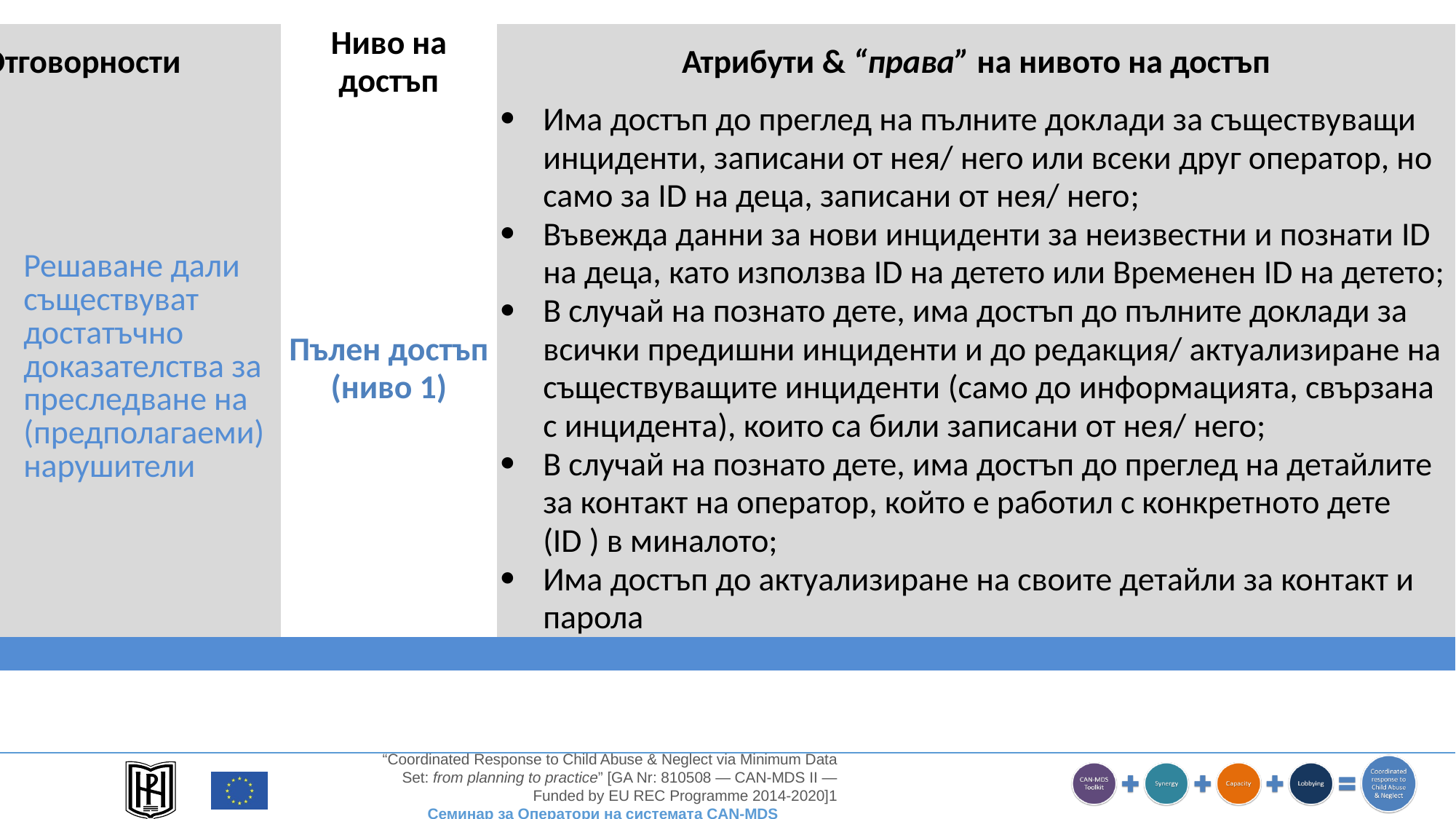

| Отговорности | Ниво на достъп | Атрибути & “права” на нивото на достъп |
| --- | --- | --- |
| Решаване дали съществуват достатъчно доказателства за преследване на (предполагаеми) нарушители | Пълен достъп (ниво 1) | Има достъп до преглед на пълните доклади за съществуващи инциденти, записани от нея/ него или всеки друг оператор, но само за ID на деца, записани от нея/ него; Въвежда данни за нови инциденти за неизвестни и познати ID на деца, като използва ID на детето или Временен ID на детето; В случай на познато дете, има достъп до пълните доклади за всички предишни инциденти и до редакция/ актуализиране на съществуващите инциденти (само до информацията, свързана с инцидента), които са били записани от нея/ него; В случай на познато дете, има достъп до преглед на детайлите за контакт на оператор, който е работил с конкретното дете (ID ) в миналото; Има достъп до актуализиране на своите детайли за контакт и парола |
|  |  |  |